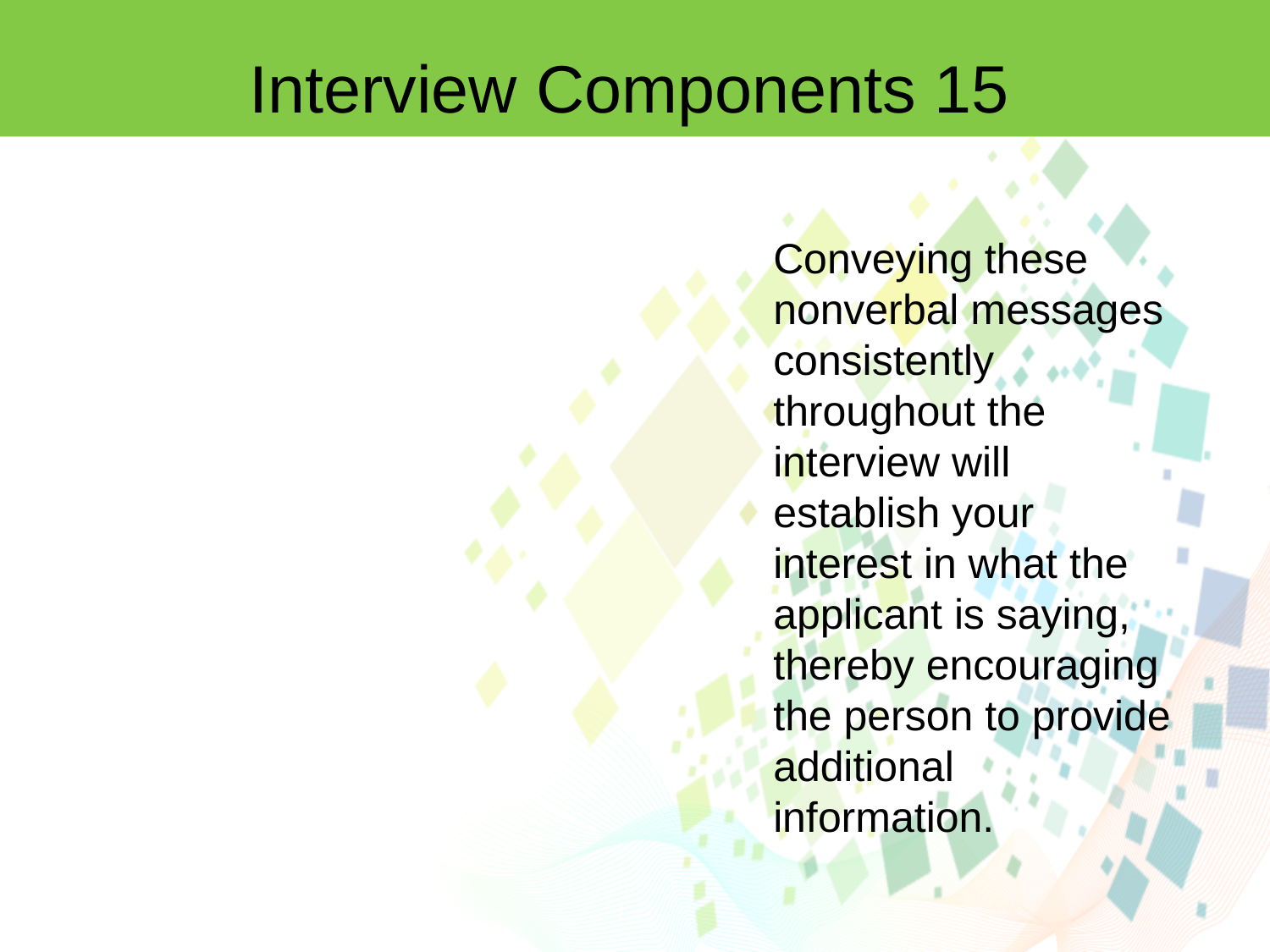

Interview Components 15
Conveying these nonverbal messages consistently throughout the interview will establish your interest in what the applicant is saying, thereby encouraging the person to provide additional information.